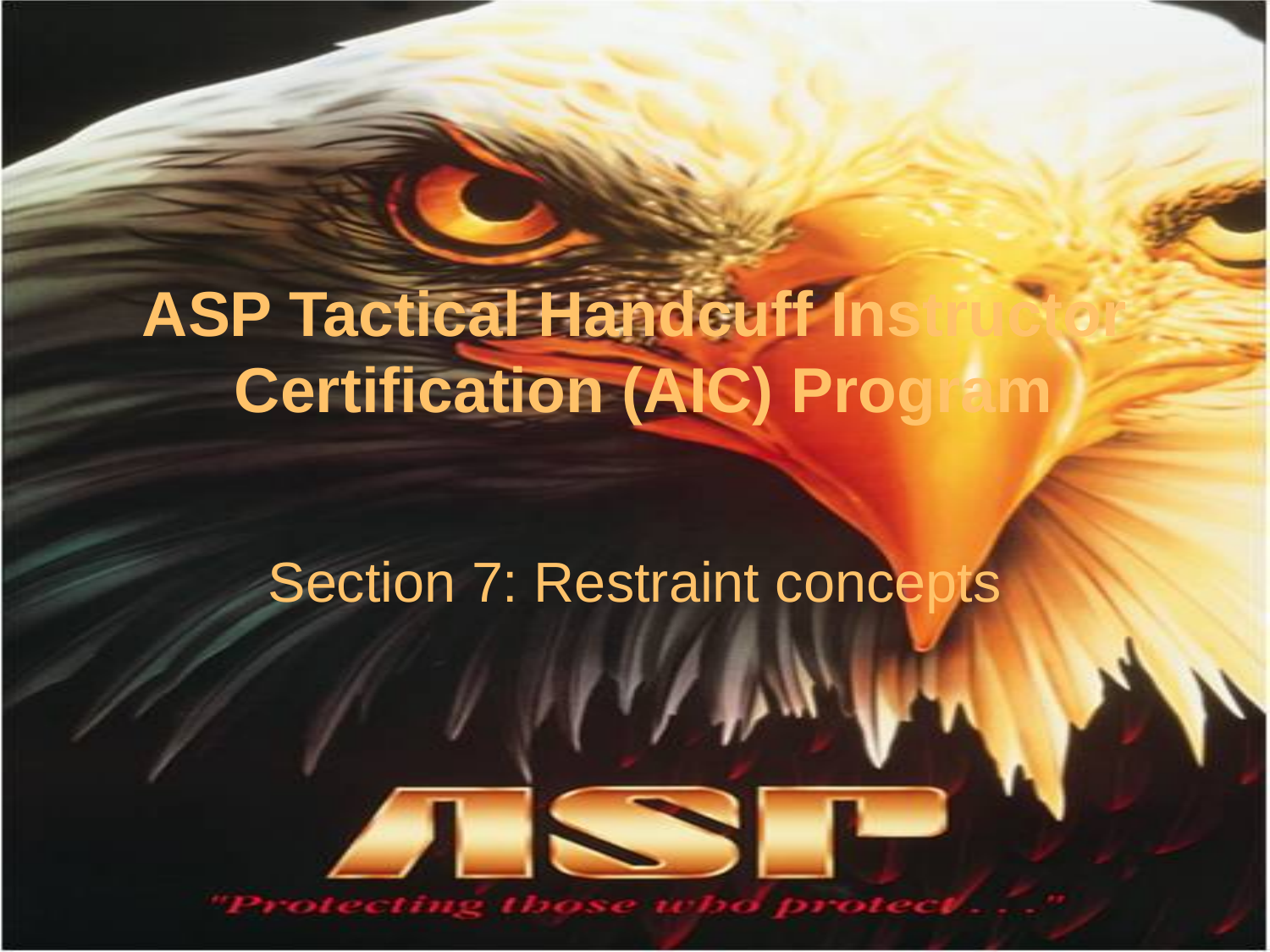

# ASP Tactical Handcuff Instructor Certification (AIC) Program
Section 7: Restraint concepts